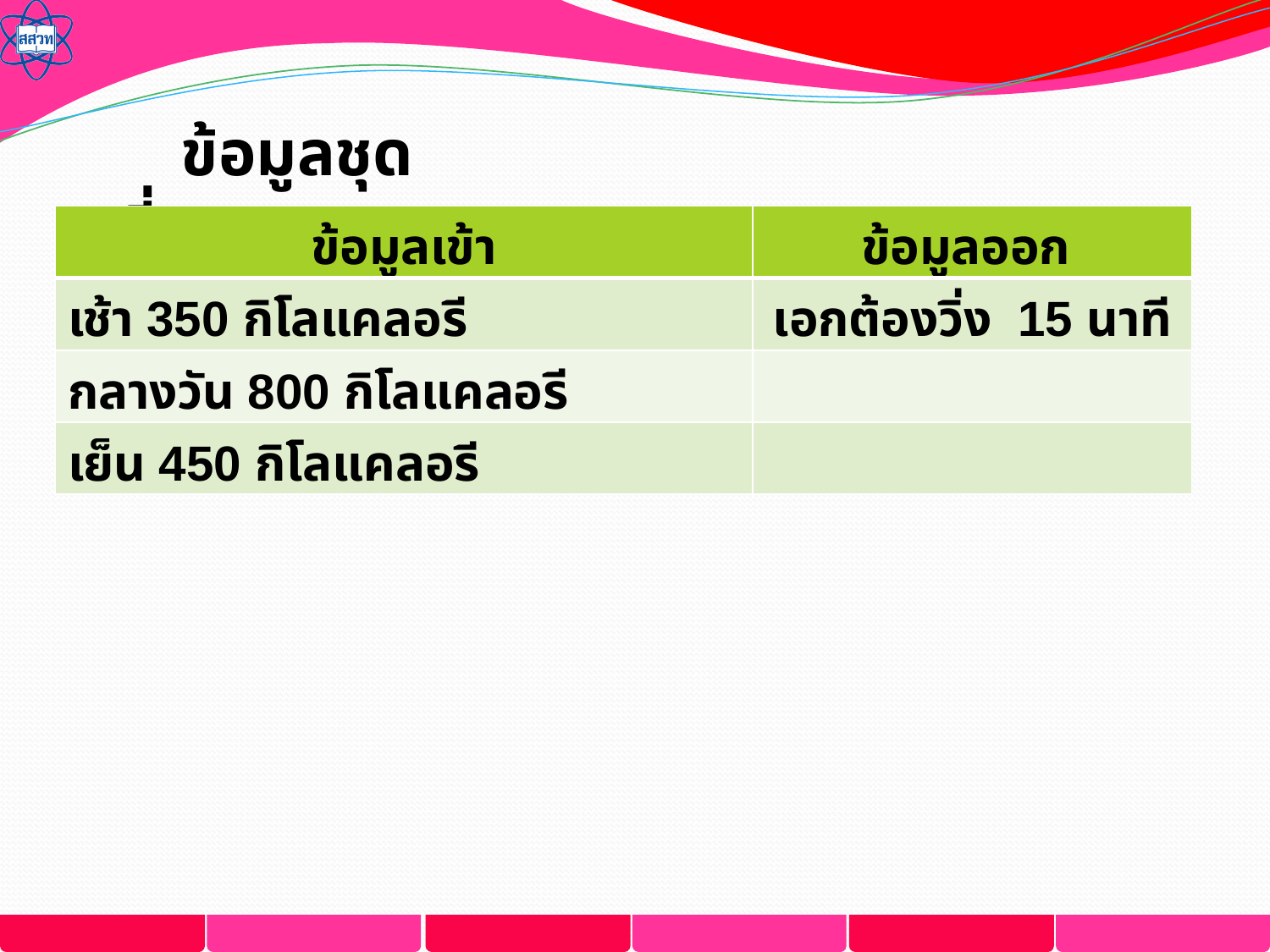

ข้อมูลชุดที่ 1
| ข้อมูลเข้า | ข้อมูลออก |
| --- | --- |
| เช้า 350 กิโลแคลอรี | เอกต้องวิ่ง  15 นาที |
| กลางวัน 800 กิโลแคลอรี |  |
| เย็น 450 กิโลแคลอรี |  |